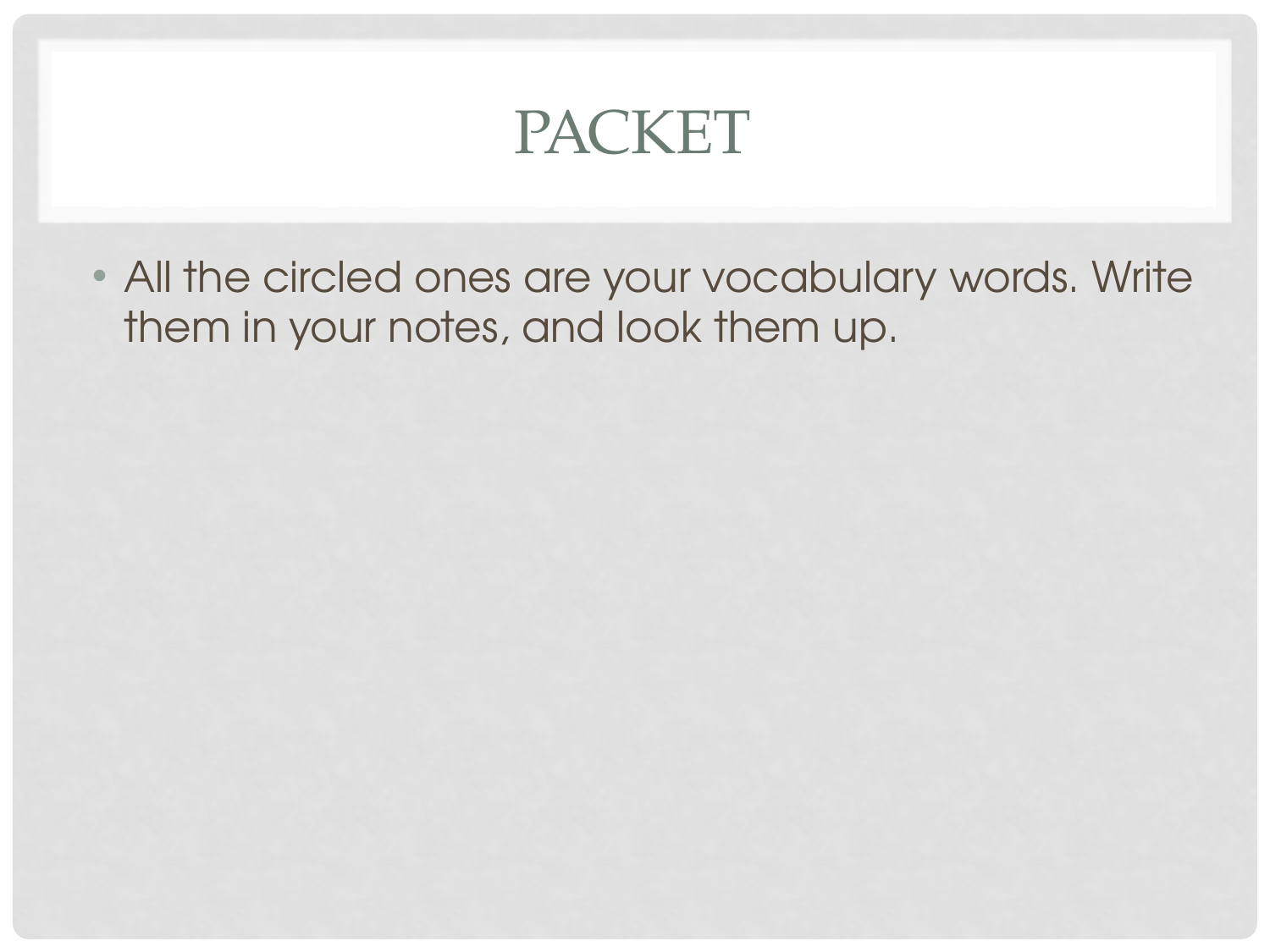

# Packet
All the circled ones are your vocabulary words. Write them in your notes, and look them up.